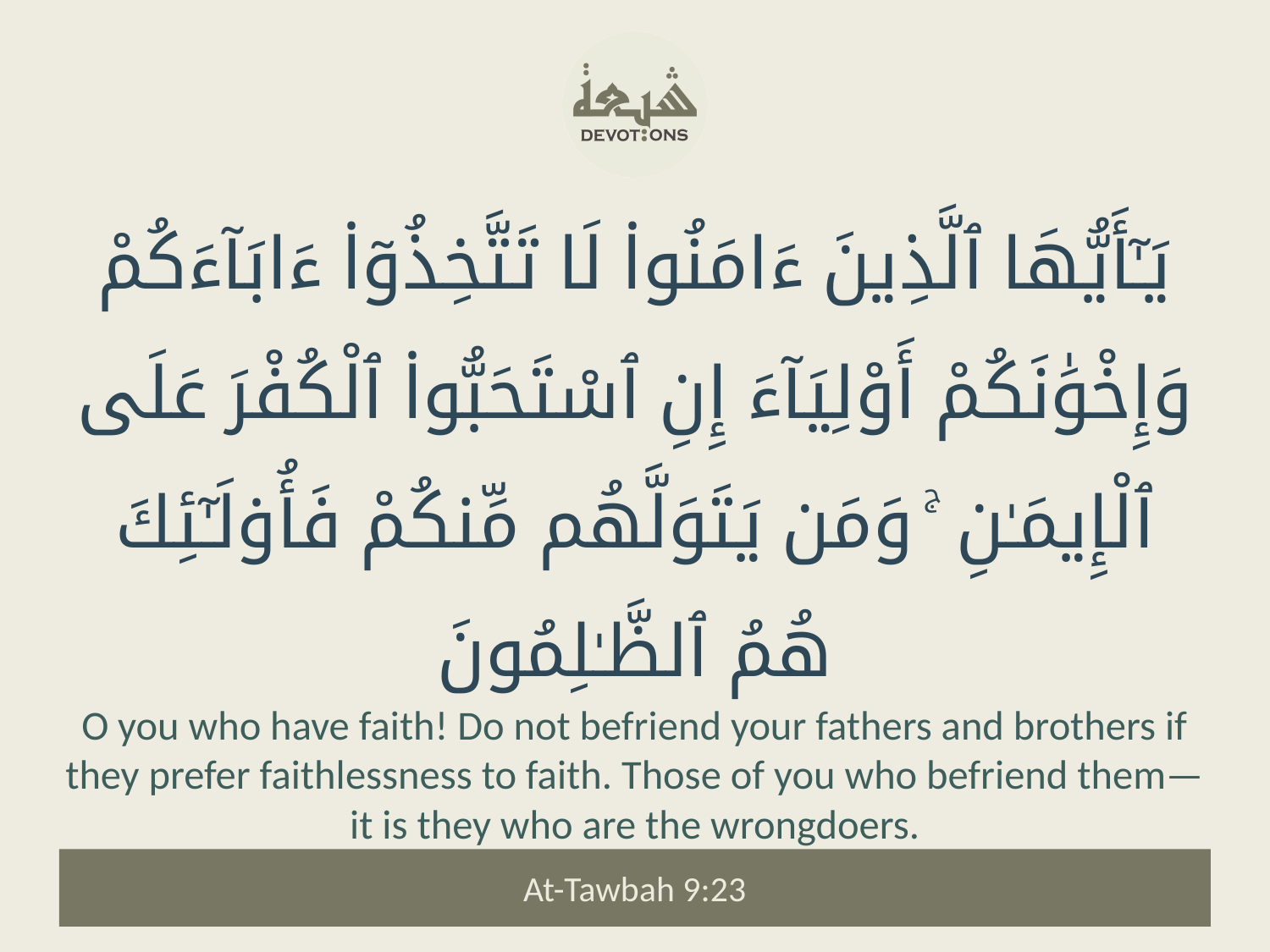

يَـٰٓأَيُّهَا ٱلَّذِينَ ءَامَنُوا۟ لَا تَتَّخِذُوٓا۟ ءَابَآءَكُمْ وَإِخْوَٰنَكُمْ أَوْلِيَآءَ إِنِ ٱسْتَحَبُّوا۟ ٱلْكُفْرَ عَلَى ٱلْإِيمَـٰنِ ۚ وَمَن يَتَوَلَّهُم مِّنكُمْ فَأُو۟لَـٰٓئِكَ هُمُ ٱلظَّـٰلِمُونَ
O you who have faith! Do not befriend your fathers and brothers if they prefer faithlessness to faith. Those of you who befriend them—it is they who are the wrongdoers.
At-Tawbah 9:23